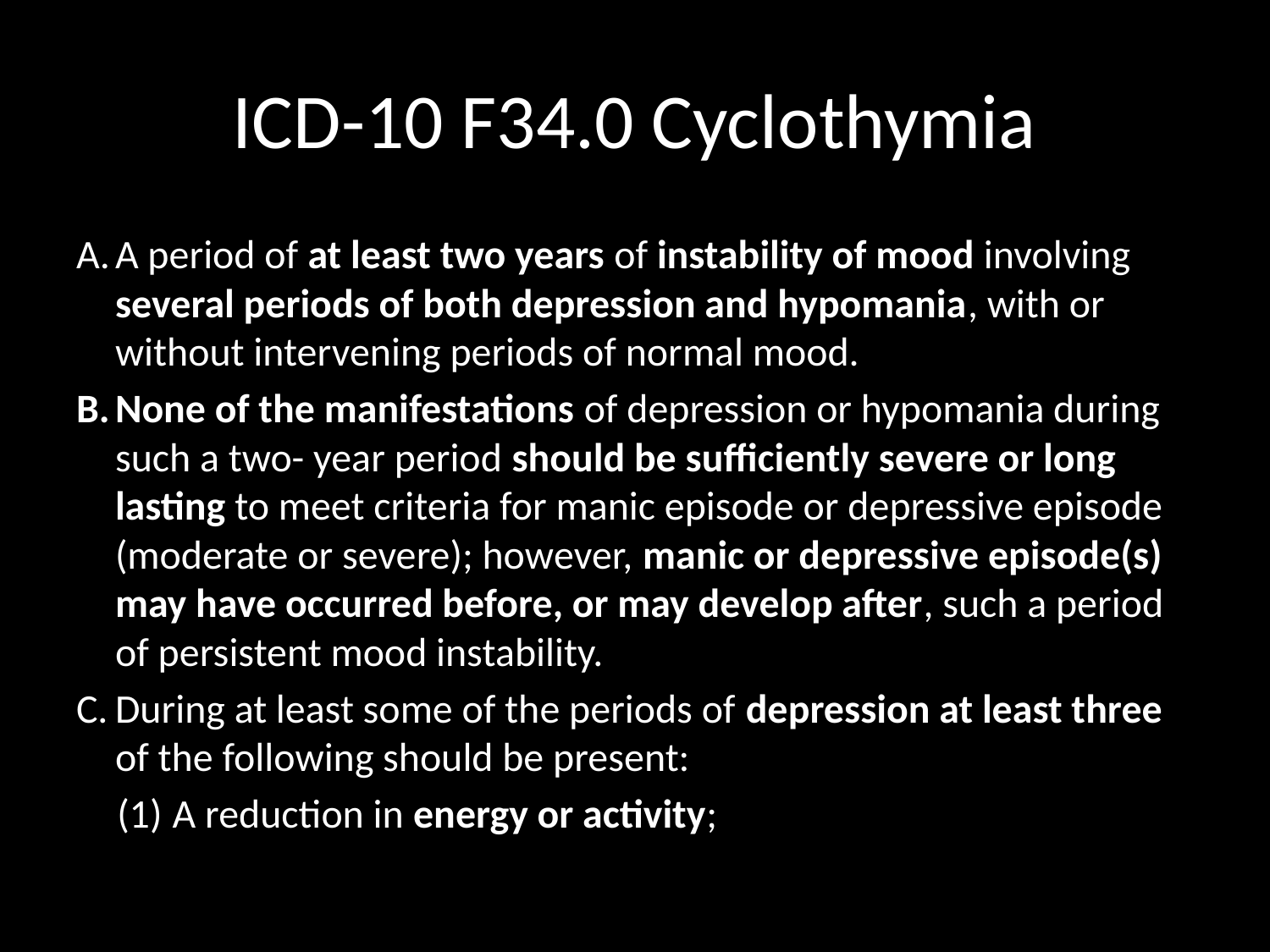

# ICD-10 F34.0 Cyclothymia
A period of at least two years of instability of mood involving several periods of both depression and hypomania, with or without intervening periods of normal mood.
None of the manifestations of depression or hypomania during such a two- year period should be sufficiently severe or long lasting to meet criteria for manic episode or depressive episode (moderate or severe); however, manic or depressive episode(s) may have occurred before, or may develop after, such a period of persistent mood instability.
During at least some of the periods of depression at least three of the following should be present:
A reduction in energy or activity;